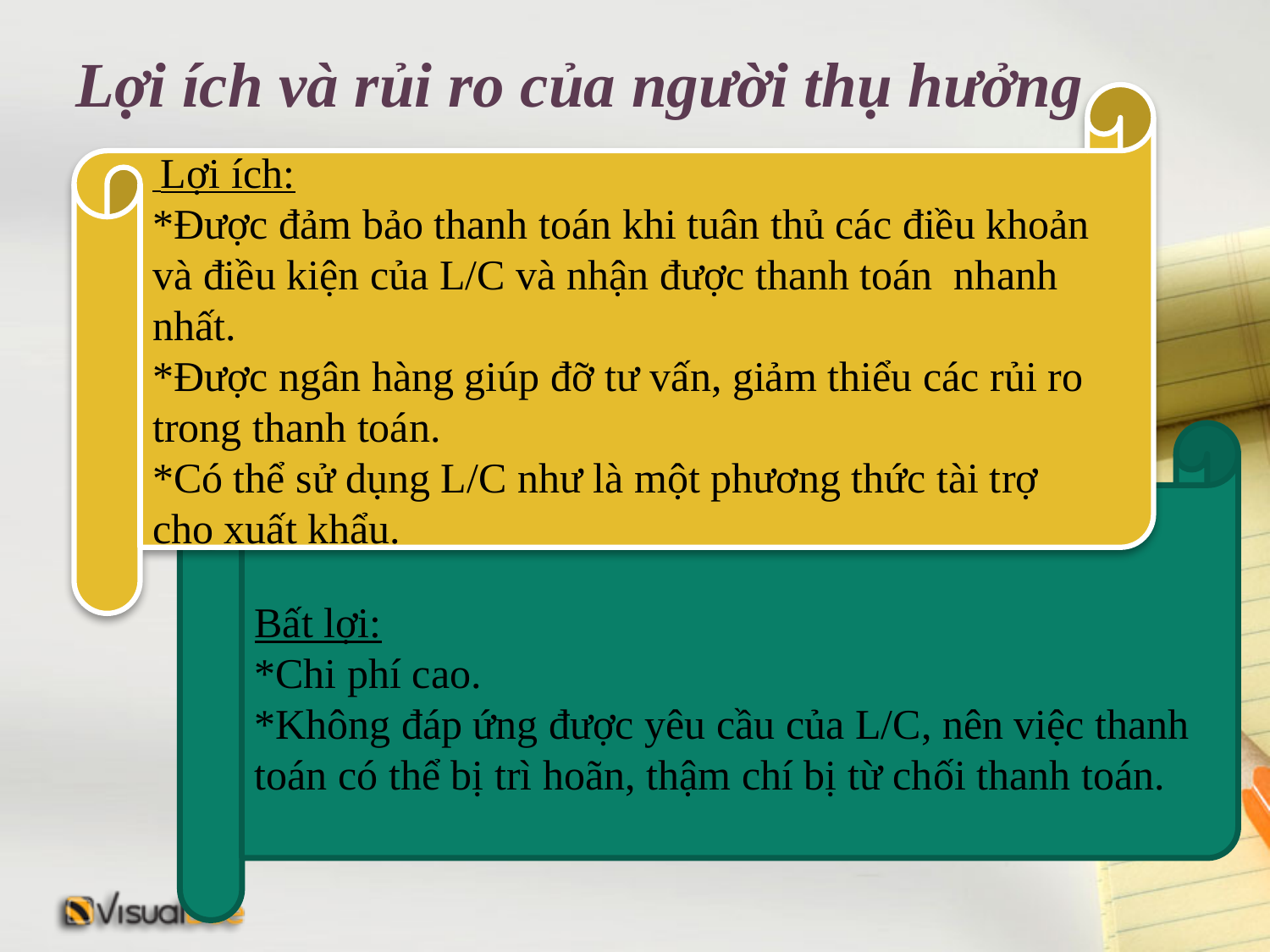

# Lợi ích và rủi ro của người thụ hưởng
 Lợi ích:
*Được đảm bảo thanh toán khi tuân thủ các điều khoản và điều kiện của L/C và nhận được thanh toán  nhanh nhất.
*Được ngân hàng giúp đỡ tư vấn, giảm thiểu các rủi ro trong thanh toán.
*Có thể sử dụng L/C như là một phương thức tài trợ cho xuất khẩu.

Bất lợi:
*Chi phí cao.
*Không đáp ứng được yêu cầu của L/C, nên việc thanh toán có thể bị trì hoãn, thậm chí bị từ chối thanh toán.